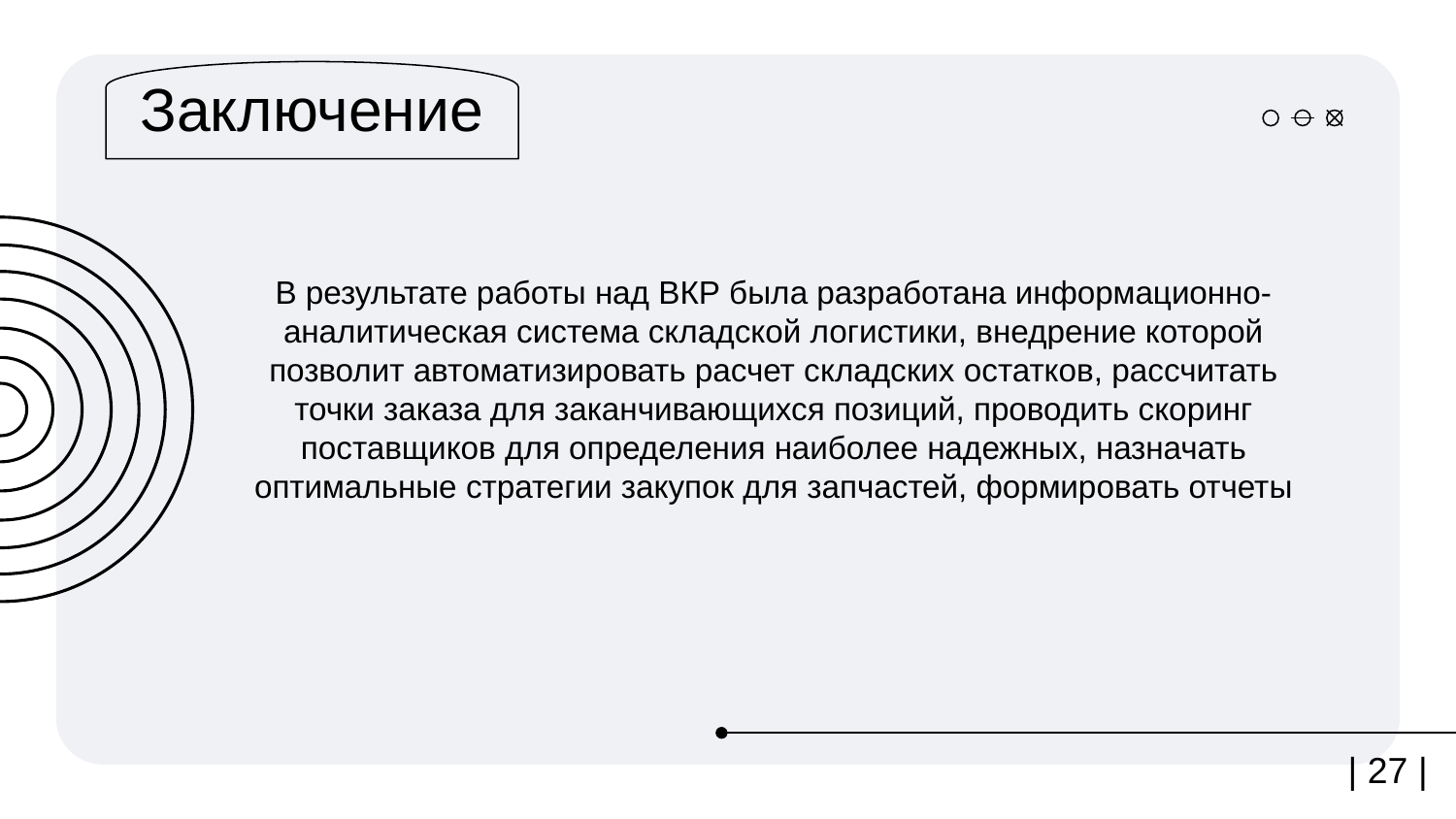

# Заключение
В результате работы над ВКР была разработана информационно-аналитическая система складской логистики, внедрение которой позволит автоматизировать расчет складских остатков, рассчитать точки заказа для заканчивающихся позиций, проводить скоринг поставщиков для определения наиболее надежных, назначать оптимальные стратегии закупок для запчастей, формировать отчеты
 | 27 |